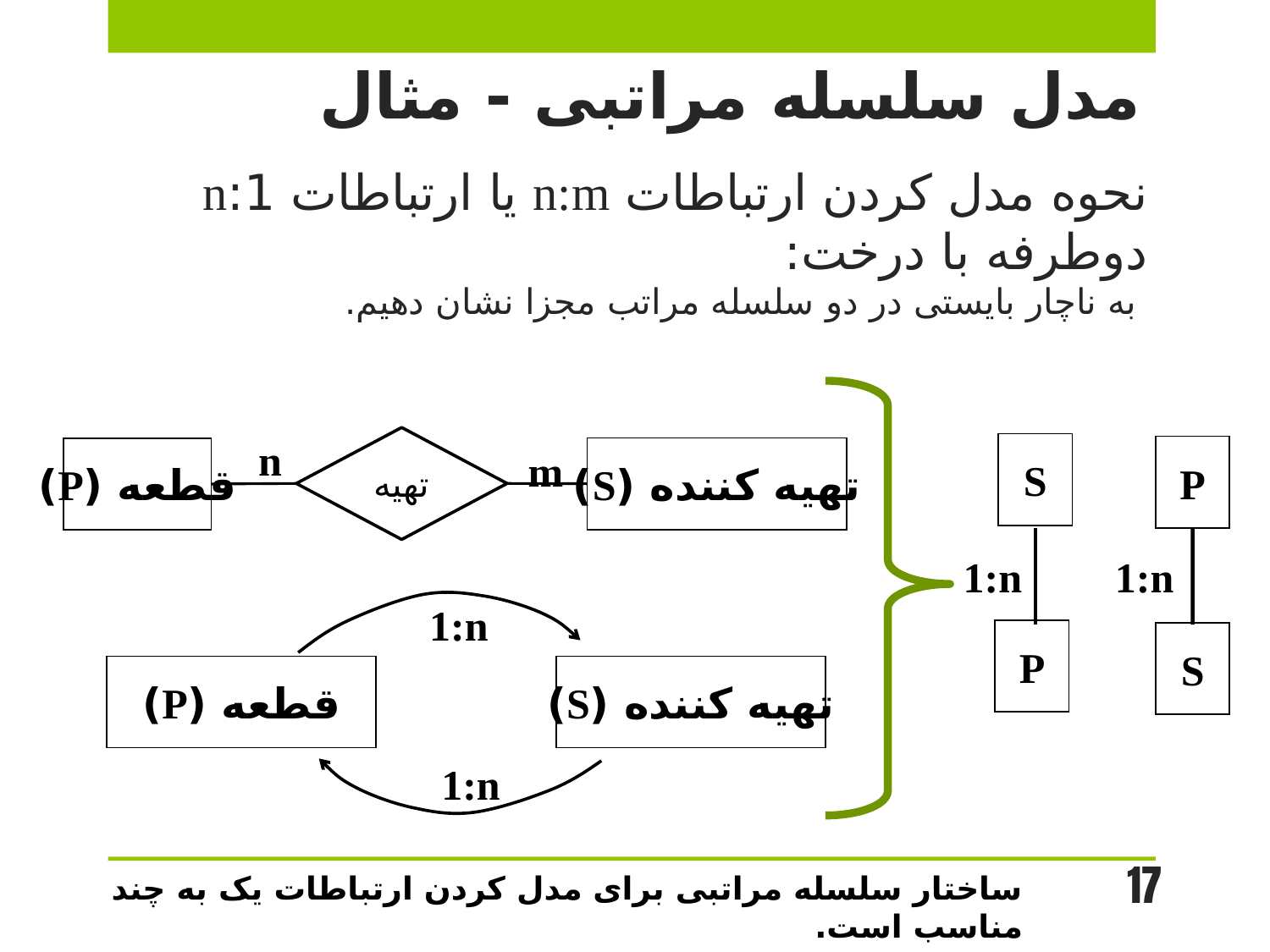

# مدل سلسله مراتبی - مثال
نحوه مدل کردن ارتباطات n:m یا ارتباطات 1:n دوطرفه با درخت:
 به ناچار بایستی در دو سلسله مراتب مجزا نشان دهیم.

n
تهیه
S
P
تهیه کننده (S)
قطعه (P)
m
1:n
1:n

1:n
P
S
تهیه کننده (S)
قطعه (P)
1:n

ساختار سلسله مراتبی برای مدل کردن ارتباطات یک به چند مناسب است.
17